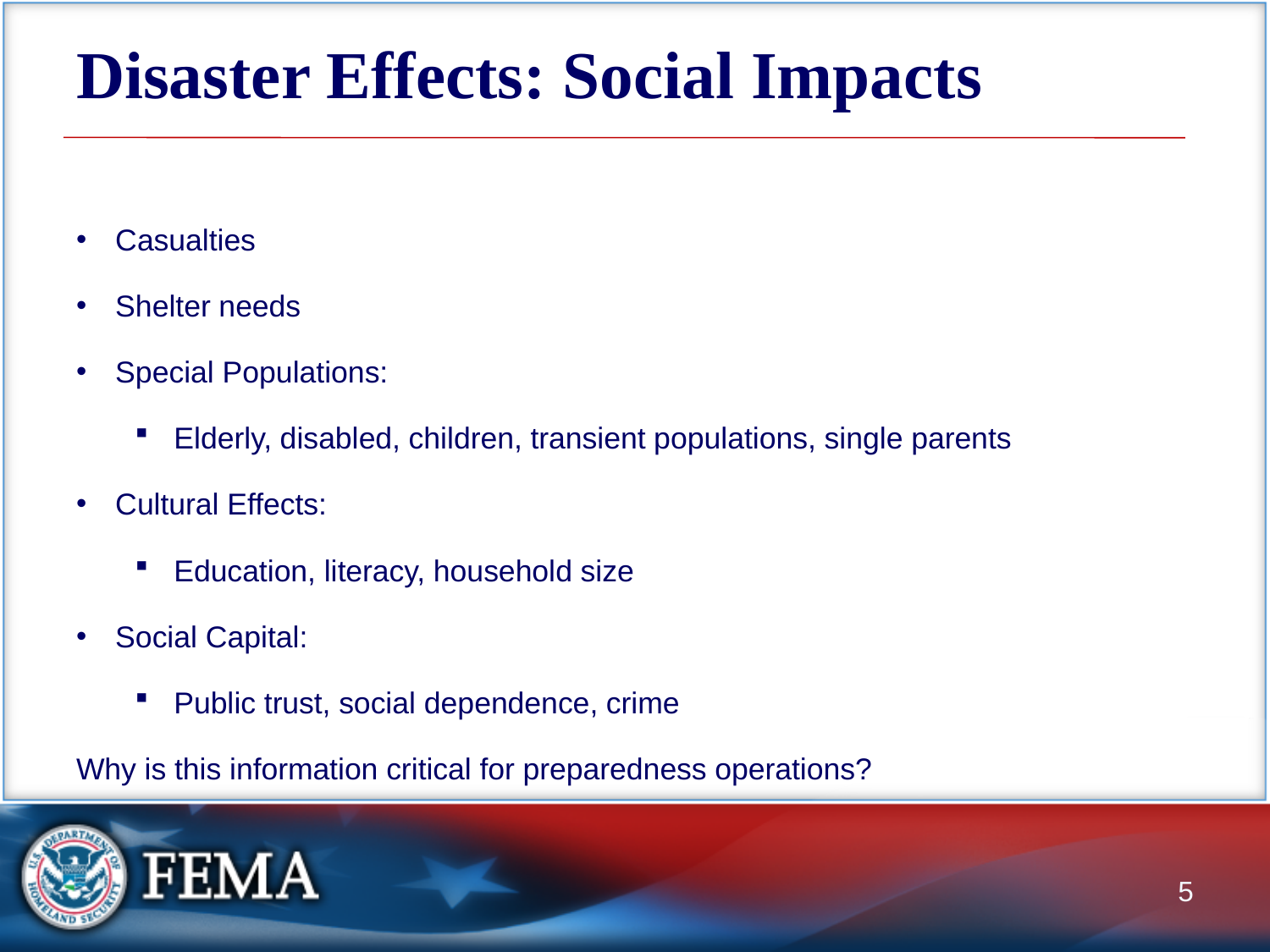

# Disaster Effects: Social Impacts

Casualties
Shelter needs
Special Populations:
Elderly, disabled, children, transient populations, single parents
Cultural Effects:
Education, literacy, household size
Social Capital:
Public trust, social dependence, crime
Why is this information critical for preparedness operations?
5